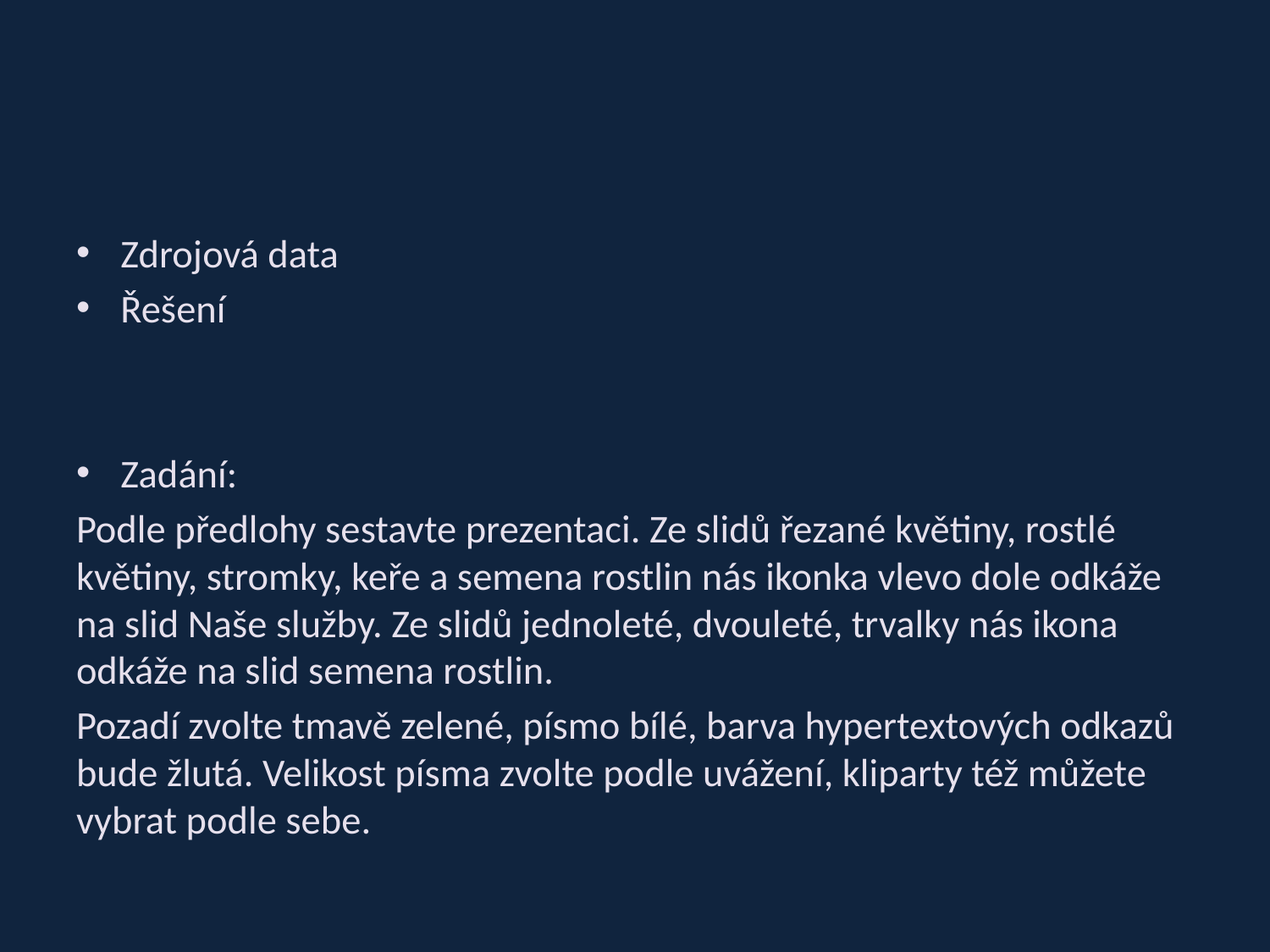

#
Zdrojová data
Řešení

Zadání:
Podle předlohy sestavte prezentaci. Ze slidů řezané květiny, rostlé květiny, stromky, keře a semena rostlin nás ikonka vlevo dole odkáže na slid Naše služby. Ze slidů jednoleté, dvouleté, trvalky nás ikona odkáže na slid semena rostlin.
Pozadí zvolte tmavě zelené, písmo bílé, barva hypertextových odkazů bude žlutá. Velikost písma zvolte podle uvážení, kliparty též můžete vybrat podle sebe.